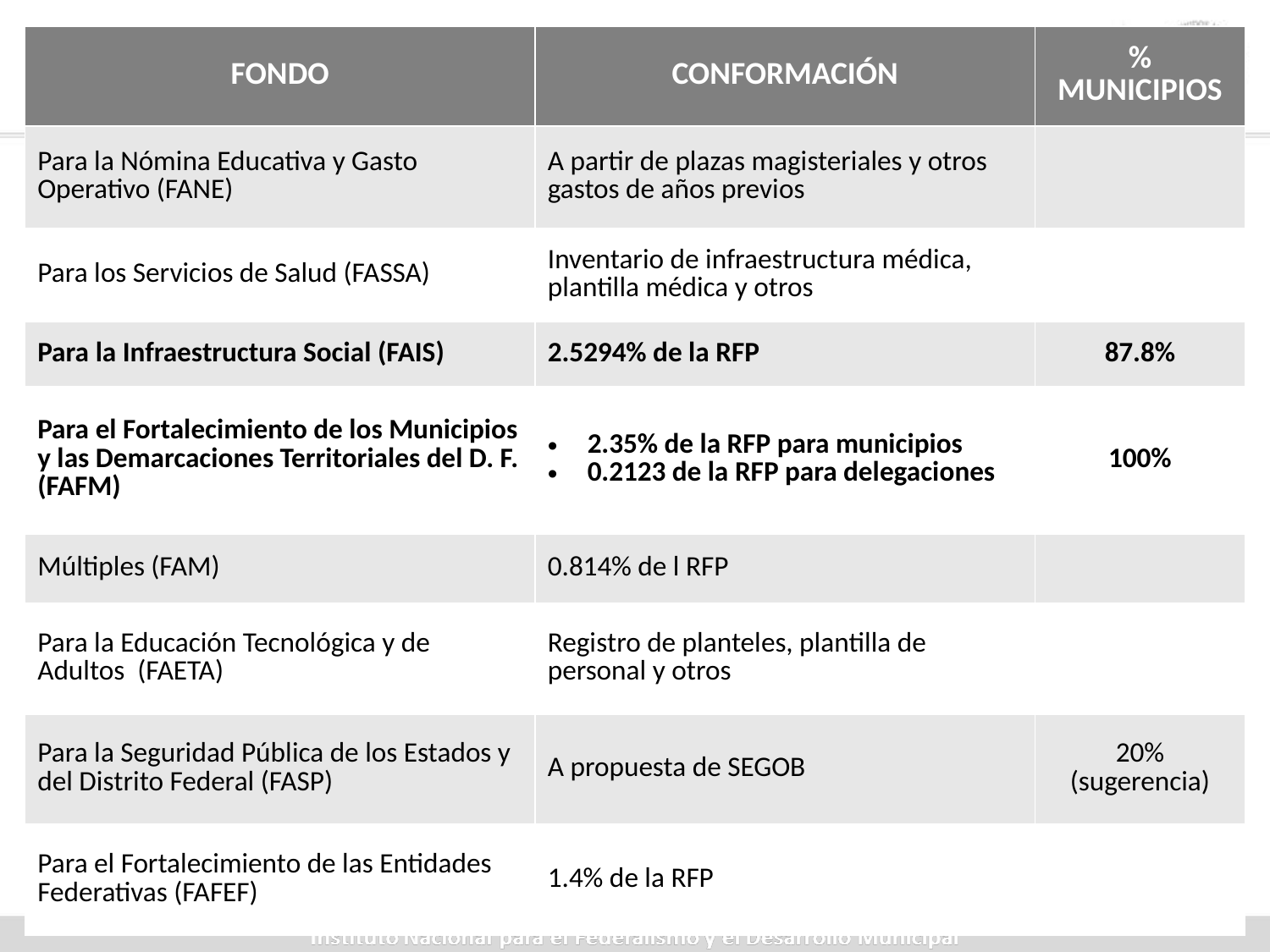

| FONDO | CONFORMACIÓN | % MUNICIPIOS |
| --- | --- | --- |
| Para la Nómina Educativa y Gasto Operativo (FANE) | A partir de plazas magisteriales y otros gastos de años previos |  |
| Para los Servicios de Salud (FASSA) | Inventario de infraestructura médica, plantilla médica y otros |  |
| Para la Infraestructura Social (FAIS) | 2.5294% de la RFP | 87.8% |
| Para el Fortalecimiento de los Municipios y las Demarcaciones Territoriales del D. F. (FAFM) | 2.35% de la RFP para municipios 0.2123 de la RFP para delegaciones | 100% |
| Múltiples (FAM) | 0.814% de l RFP |  |
| Para la Educación Tecnológica y de Adultos (FAETA) | Registro de planteles, plantilla de personal y otros |  |
| Para la Seguridad Pública de los Estados y del Distrito Federal (FASP) | A propuesta de SEGOB | 20% (sugerencia) |
| Para el Fortalecimiento de las Entidades Federativas (FAFEF) | 1.4% de la RFP |  |